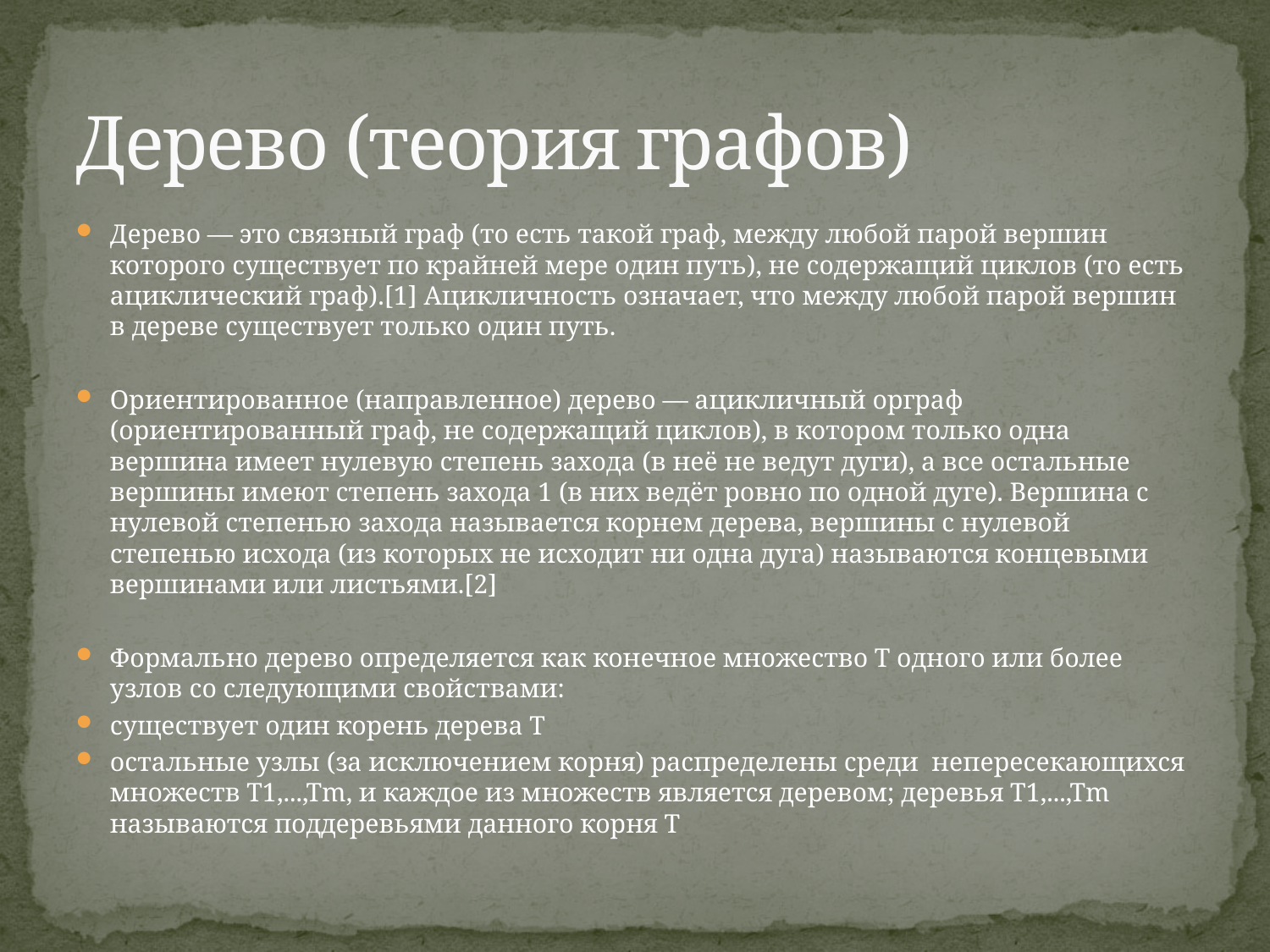

# Дерево (теория графов)
Дерево — это связный граф (то есть такой граф, между любой парой вершин которого существует по крайней мере один путь), не содержащий циклов (то есть ациклический граф).[1] Ацикличность означает, что между любой парой вершин в дереве существует только один путь.

Ориентированное (направленное) дерево — ацикличный орграф (ориентированный граф, не содержащий циклов), в котором только одна вершина имеет нулевую степень захода (в неё не ведут дуги), а все остальные вершины имеют степень захода 1 (в них ведёт ровно по одной дуге). Вершина с нулевой степенью захода называется корнем дерева, вершины с нулевой степенью исхода (из которых не исходит ни одна дуга) называются концевыми вершинами или листьями.[2]

Формально дерево определяется как конечное множество T одного или более узлов со следующими свойствами:
существует один корень дерева T
остальные узлы (за исключением корня) распределены среди  непересекающихся множеств T1,...,Tm, и каждое из множеств является деревом; деревья T1,...,Tm называются поддеревьями данного корня T